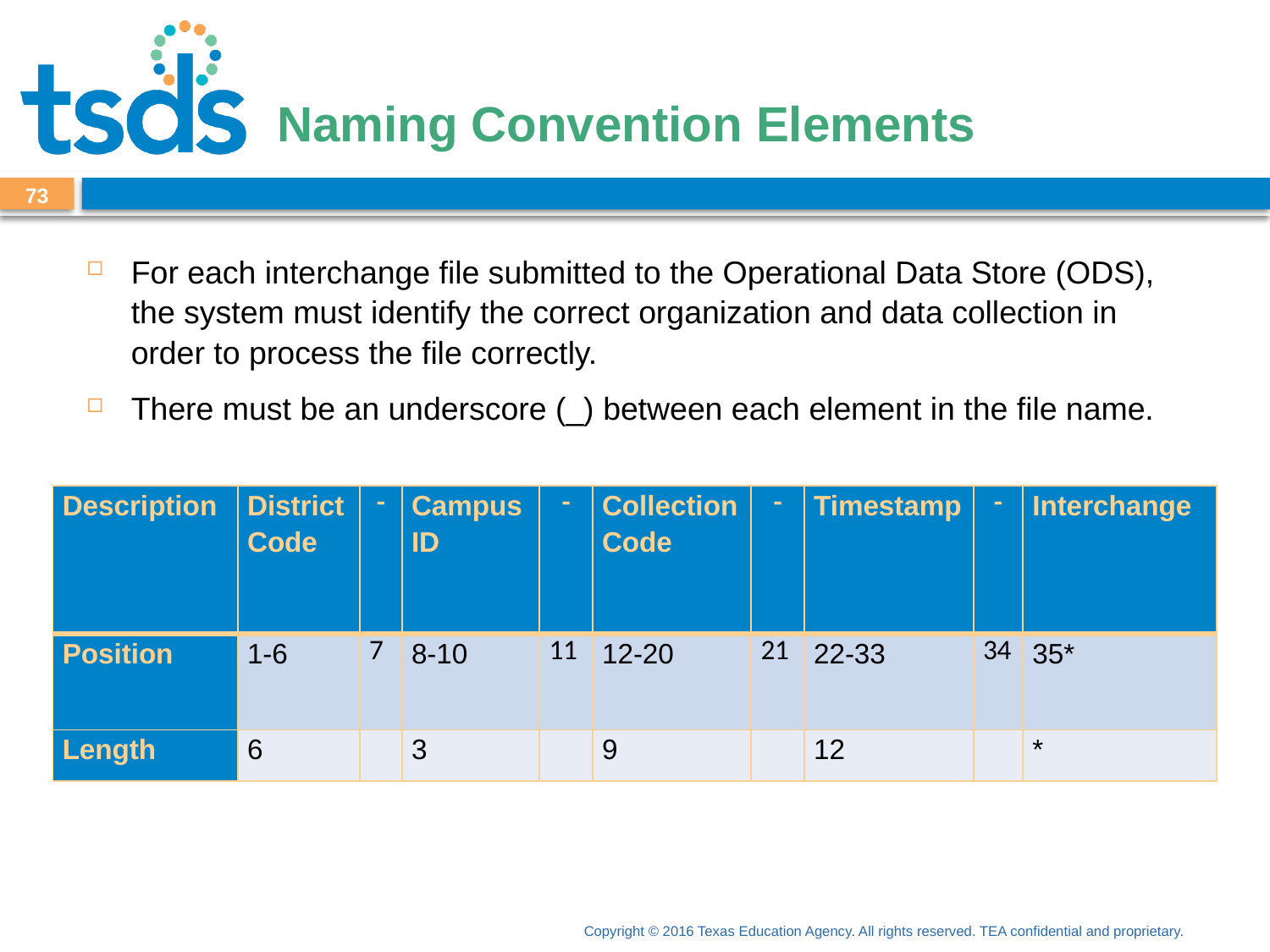

# Naming Convention Elements
73
For each interchange file submitted to the Operational Data Store (ODS), the system must identify the correct organization and data collection in order to process the file correctly.
There must be an underscore (_) between each element in the file name.

| Description | District Code | - | Campus ID | - | Collection Code | - | Timestamp | - | Interchange |
| --- | --- | --- | --- | --- | --- | --- | --- | --- | --- |
| Position | 1-6 | 7 | 8-10 | 11 | 12-20 | 21 | 22-33 | 34 | 35\* |
| Length | 6 |  | 3 |  | 9 |  | 12 |  | \* |